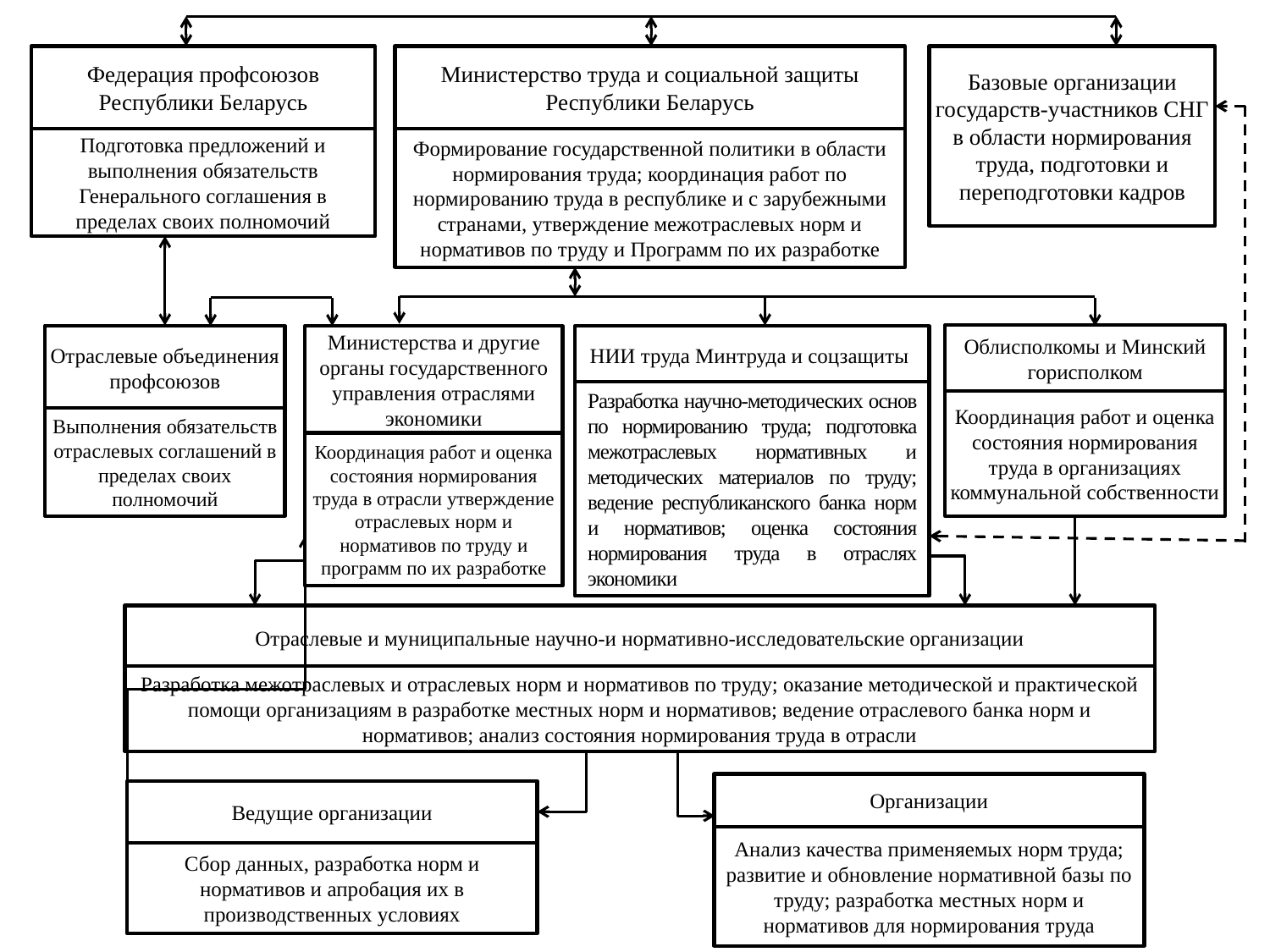

Федерация профсоюзов Республики Беларусь
Подготовка предложений и выполнения обязательств Генерального соглашения в пределах своих полномочий
Министерство труда и социальной защиты Республики Беларусь
Формирование государственной политики в области нормирования труда; координация работ по нормированию труда в республике и с зарубежными странами, утверждение межотраслевых норм и нормативов по труду и Программ по их разработке
Базовые организации государств-участников СНГ в области нормирования труда, подготовки и переподготовки кадров
Облисполкомы и Минский горисполком
Координация работ и оценка состояния нормирования труда в организациях коммунальной собственности
Отраслевые объединения профсоюзов
Выполнения обязательств отраслевых соглашений в пределах своих полномочий
Министерства и другие органы государственного управления отраслями экономики
Координация работ и оценка состояния нормирования труда в отрасли утверждение отраслевых норм и нормативов по труду и программ по их разработке
НИИ труда Минтруда и соцзащиты
Разработка научно-методических основ по нормированию труда; подготовка межотраслевых нормативных и методических материалов по труду; ведение республиканского банка норм и нормативов; оценка состояния нормирования труда в отраслях экономики
Отраслевые и муниципальные научно-и нормативно-исследовательские организации
Разработка межотраслевых и отраслевых норм и нормативов по труду; оказание методической и практической помощи организациям в разработке местных норм и нормативов; ведение отраслевого банка норм и нормативов; анализ состояния нормирования труда в отрасли
Организации
Анализ качества применяемых норм труда; развитие и обновление нормативной базы по труду; разработка местных норм и нормативов для нормирования труда
Ведущие организации
Сбор данных, разработка норм и нормативов и апробация их в производственных условиях